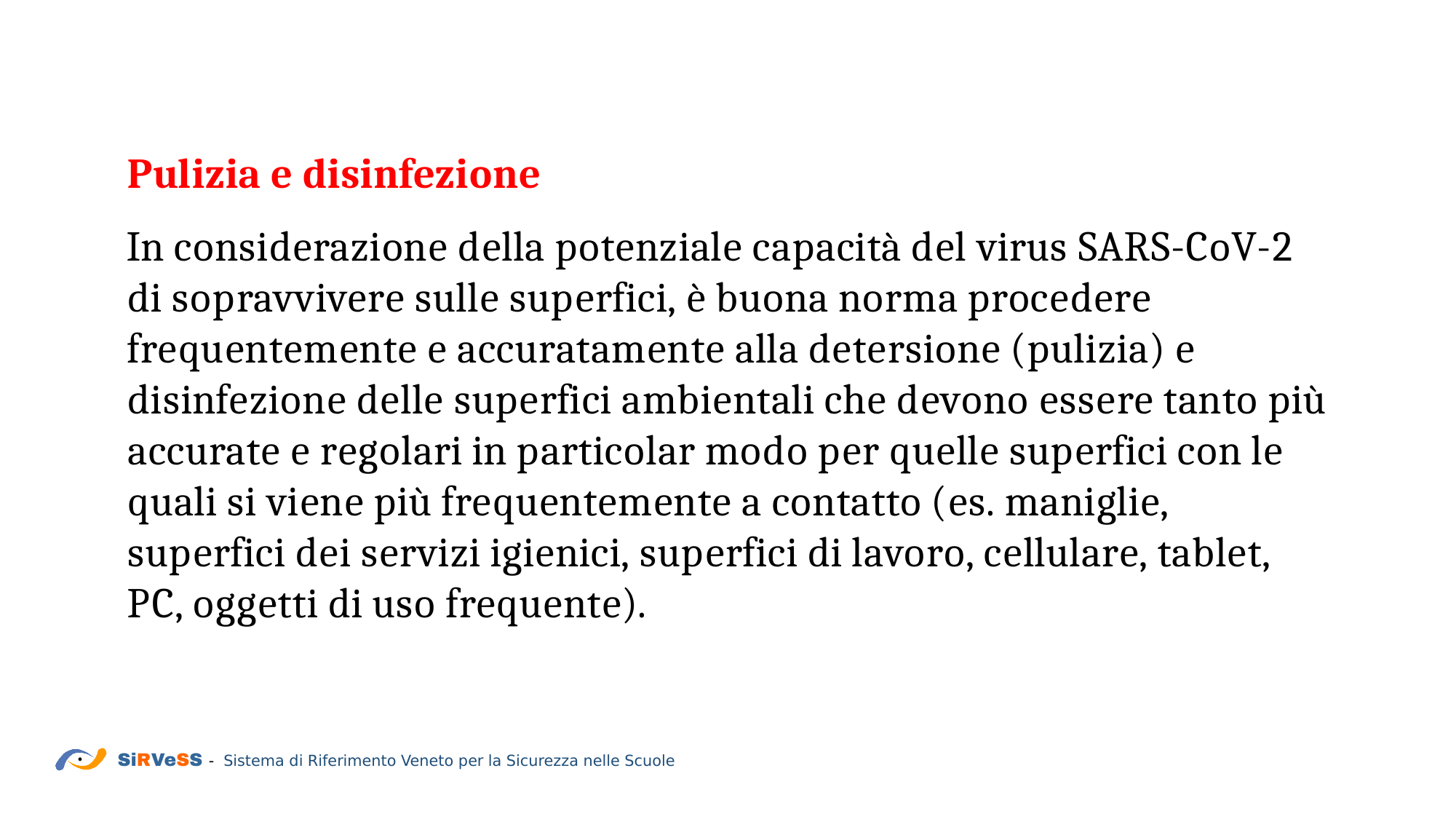

Pulizia e disinfezione

In considerazione della potenziale capacità del virus SARS-CoV-2 di sopravvivere sulle superfici, è buona norma procedere frequentemente e accuratamente alla detersione (pulizia) e disinfezione delle superfici ambientali che devono essere tanto più accurate e regolari in particolar modo per quelle superfici con le quali si viene più frequentemente a contatto (es. maniglie, superfici dei servizi igienici, superfici di lavoro, cellulare, tablet, PC, oggetti di uso frequente).